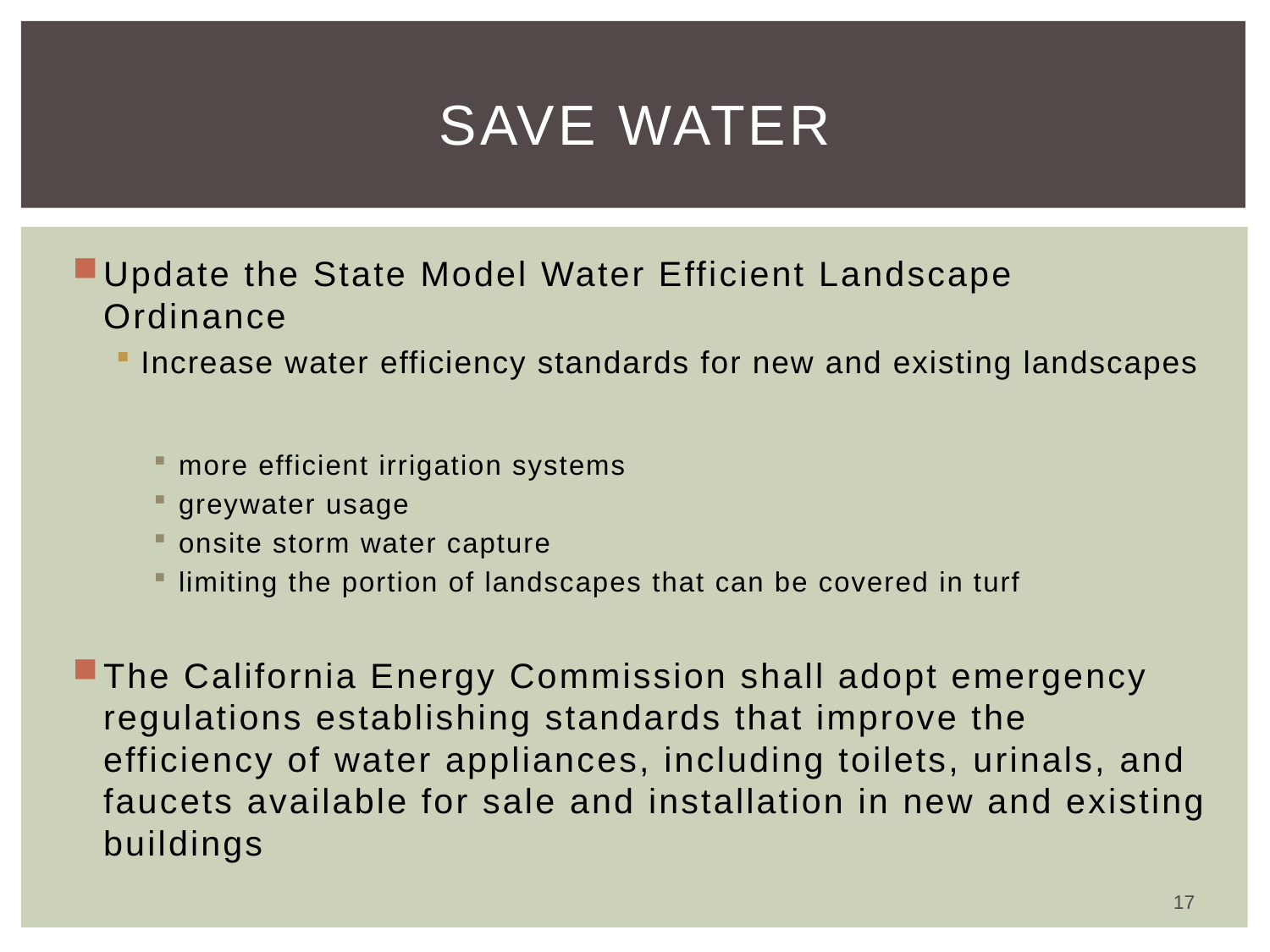

# Save water

Update the State Model Water Efficient Landscape Ordinance
Increase water efficiency standards for new and existing landscapes

more efficient irrigation systems
greywater usage
onsite storm water capture
limiting the portion of landscapes that can be covered in turf

The California Energy Commission shall adopt emergency regulations establishing standards that improve the efficiency of water appliances, including toilets, urinals, and faucets available for sale and installation in new and existing buildings

17